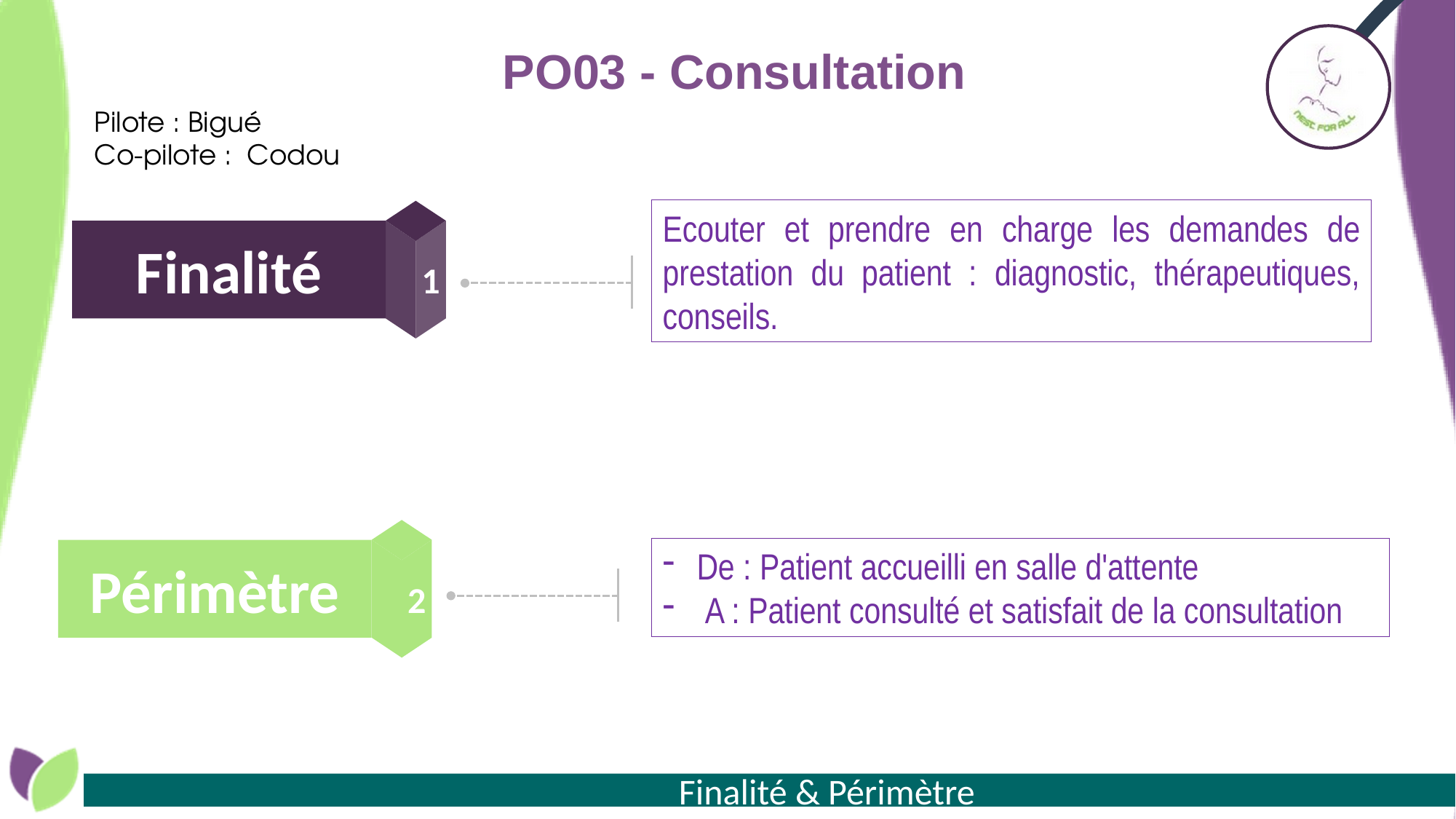

# PO03 - Consultation
Pilote : Bigué
Co-pilote :  Codou
Ecouter et prendre en charge les demandes de prestation du patient : diagnostic, thérapeutiques, conseils.

1
Finalité

2
Périmètre
De : Patient accueilli en salle d'attente
 A : Patient consulté et satisfait de la consultation

  Finalité & Périmètre